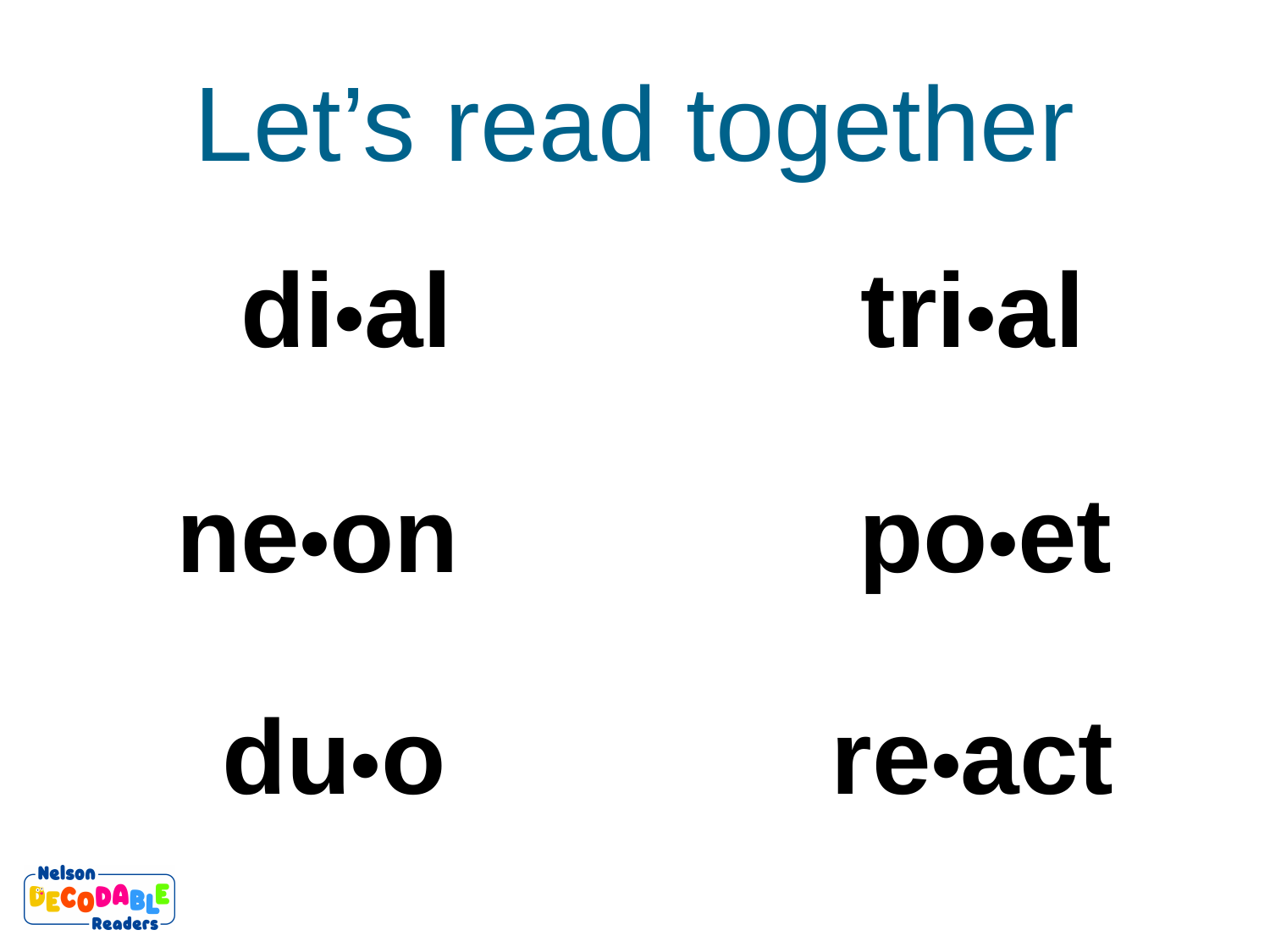

Let’s read together
di•al
tri•al
ne•on

po•et

re•act
du•o